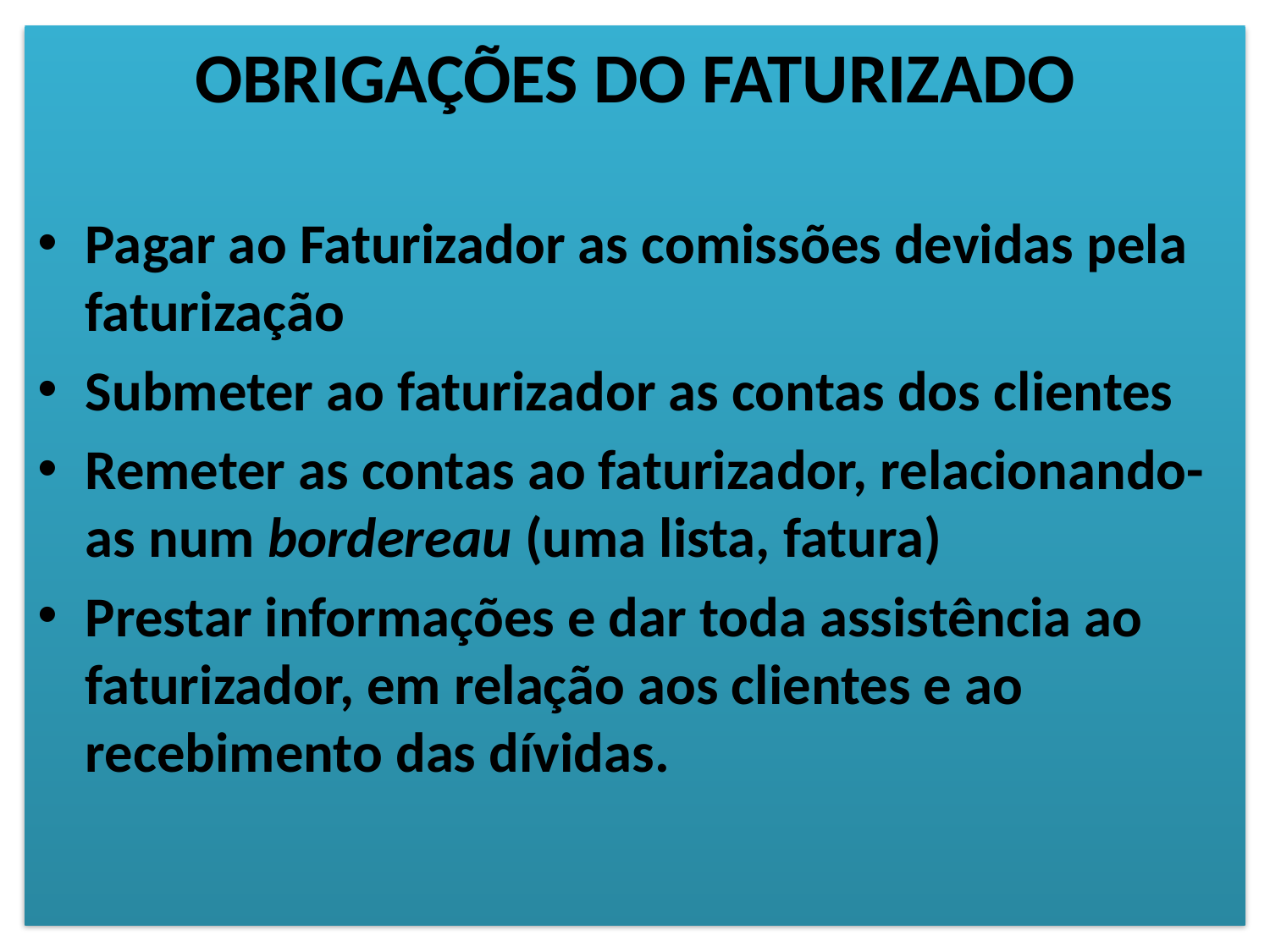

OBRIGAÇÕES DO FATURIZADO

Pagar ao Faturizador as comissões devidas pela faturização
Submeter ao faturizador as contas dos clientes
Remeter as contas ao faturizador, relacionando-as num bordereau (uma lista, fatura)
Prestar informações e dar toda assistência ao faturizador, em relação aos clientes e ao recebimento das dívidas.

#